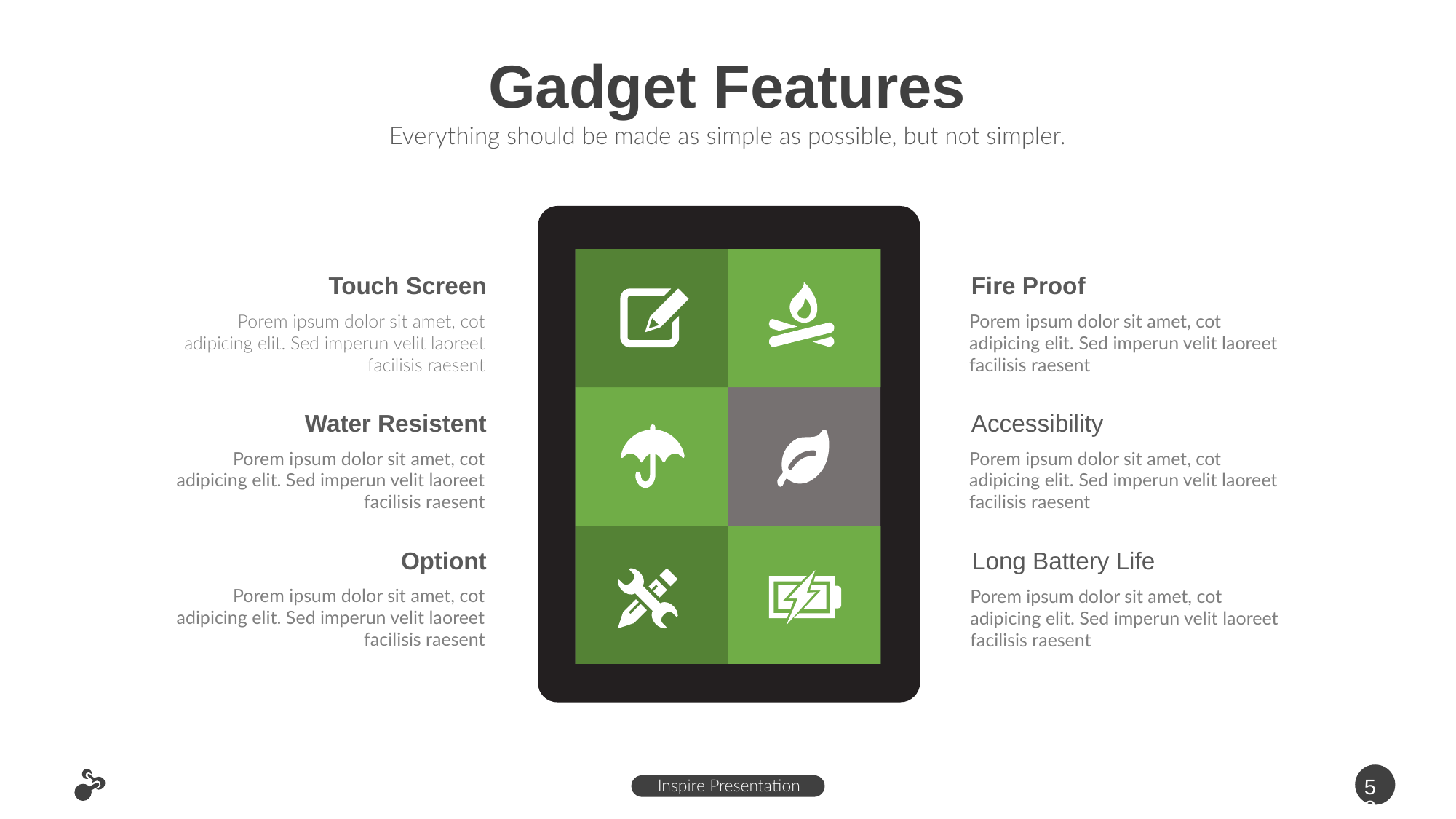

Gadget Features
Everything should be made as simple as possible, but not simpler.

Touch Screen
Porem ipsum dolor sit amet, cot adipicing elit. Sed imperun velit laoreet facilisis raesent
Fire Proof
Porem ipsum dolor sit amet, cot adipicing elit. Sed imperun velit laoreet facilisis raesent

Water Resistent
Porem ipsum dolor sit amet, cot adipicing elit. Sed imperun velit laoreet facilisis raesent
Accessibility
Porem ipsum dolor sit amet, cot adipicing elit. Sed imperun velit laoreet facilisis raesent

Optiont
Porem ipsum dolor sit amet, cot adipicing elit. Sed imperun velit laoreet facilisis raesent
Long Battery Life
Porem ipsum dolor sit amet, cot adipicing elit. Sed imperun velit laoreet facilisis raesent

53

Inspire Presentation